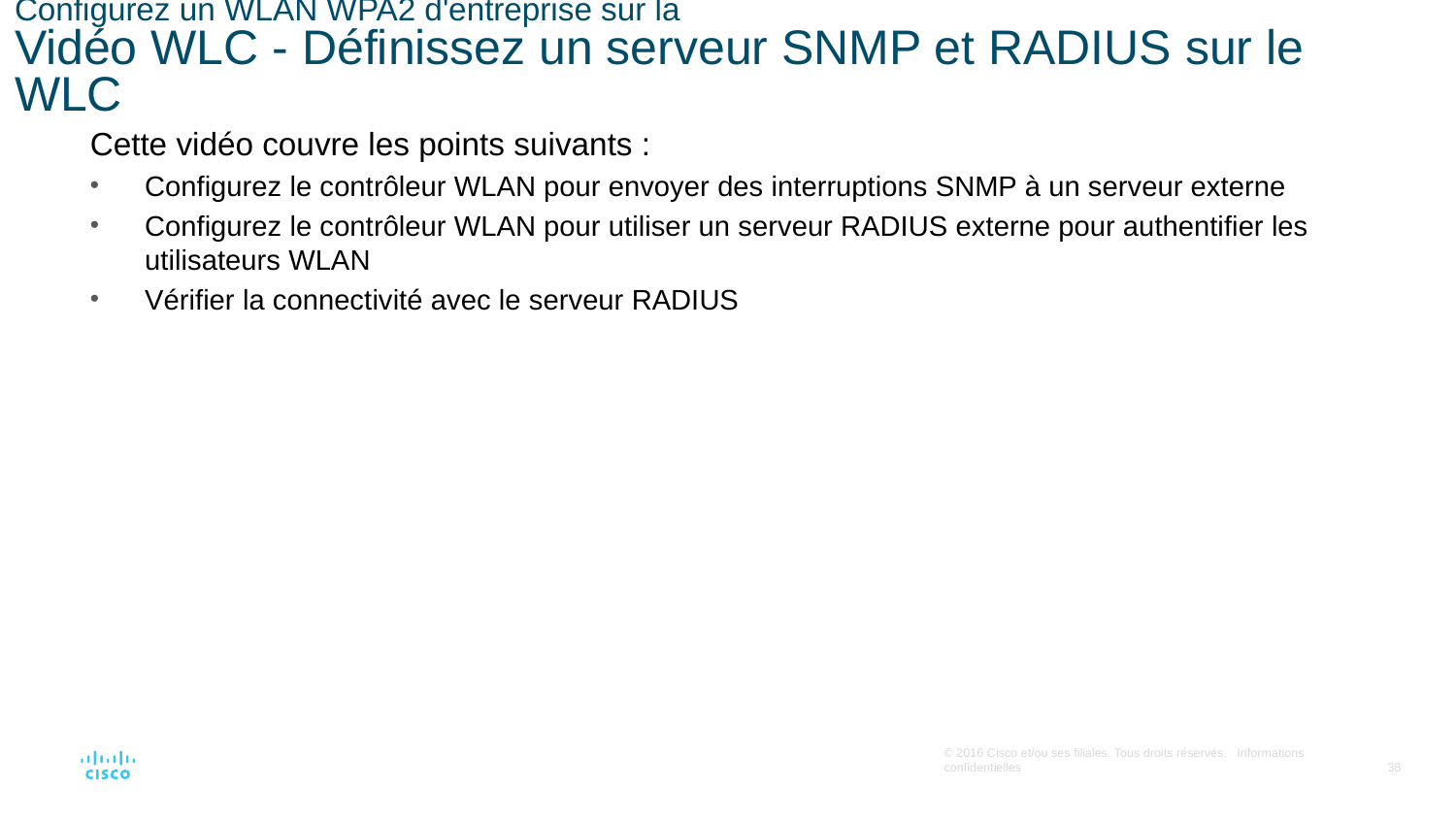

# Configurez un WLAN WPA2 d'entreprise sur la Vidéo WLC - Définissez un serveur SNMP et RADIUS sur le WLC
Cette vidéo couvre les points suivants :
Configurez le contrôleur WLAN pour envoyer des interruptions SNMP à un serveur externe
Configurez le contrôleur WLAN pour utiliser un serveur RADIUS externe pour authentifier les utilisateurs WLAN
Vérifier la connectivité avec le serveur RADIUS